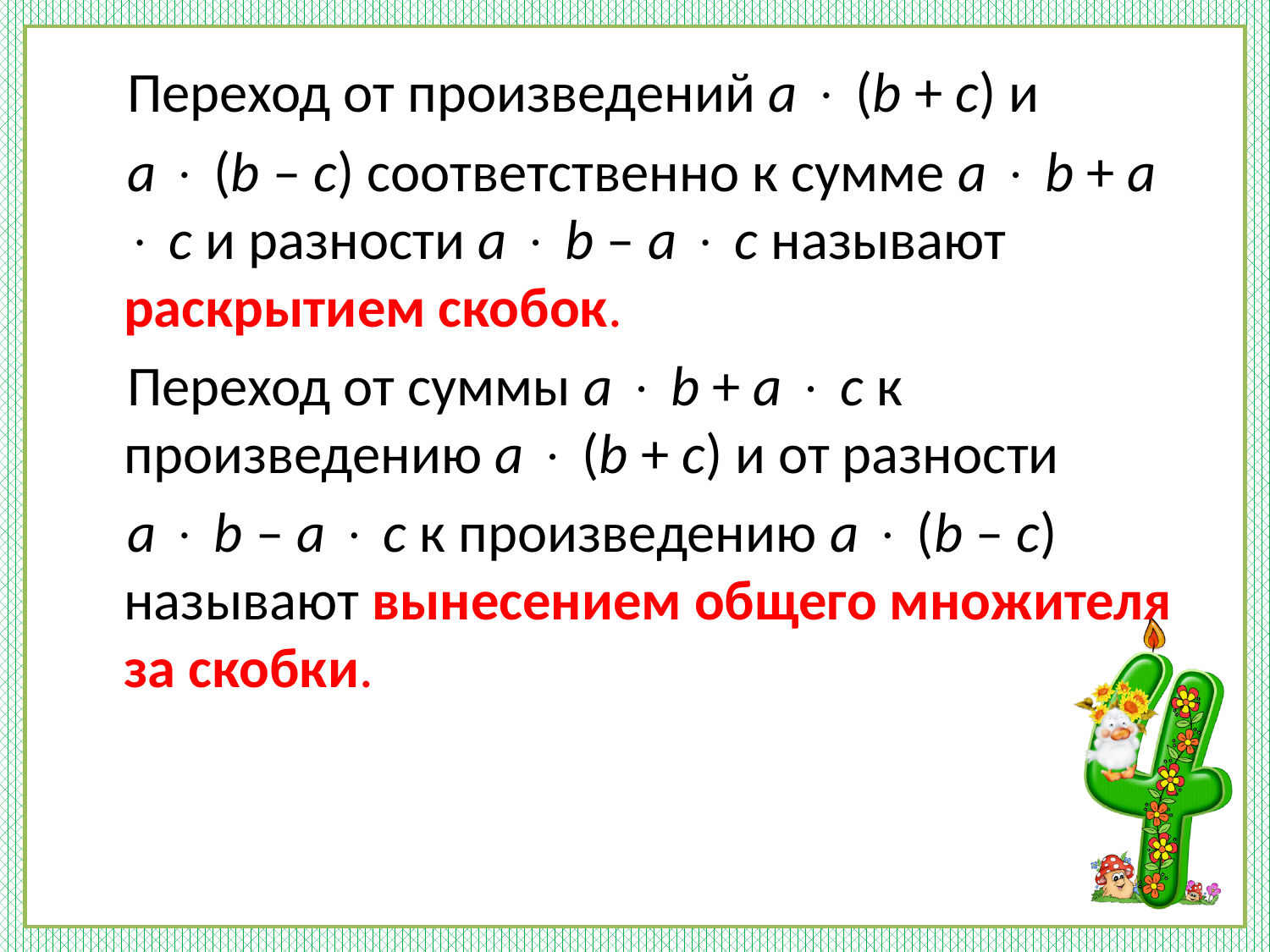

Переход от произведений а ⋅ (b + с) и
    а ⋅ (b – с) соответственно к сумме а ⋅ b + а ⋅ с и разности а ⋅ b – а ⋅ с называют раскрытием скобок.
    Переход от суммы а ⋅ b + а ⋅ с к произведению а ⋅ (b + с) и от разности
    а ⋅ b – а ⋅ с к произведению а ⋅ (b – с) называют вынесением общего множителя за скобки.